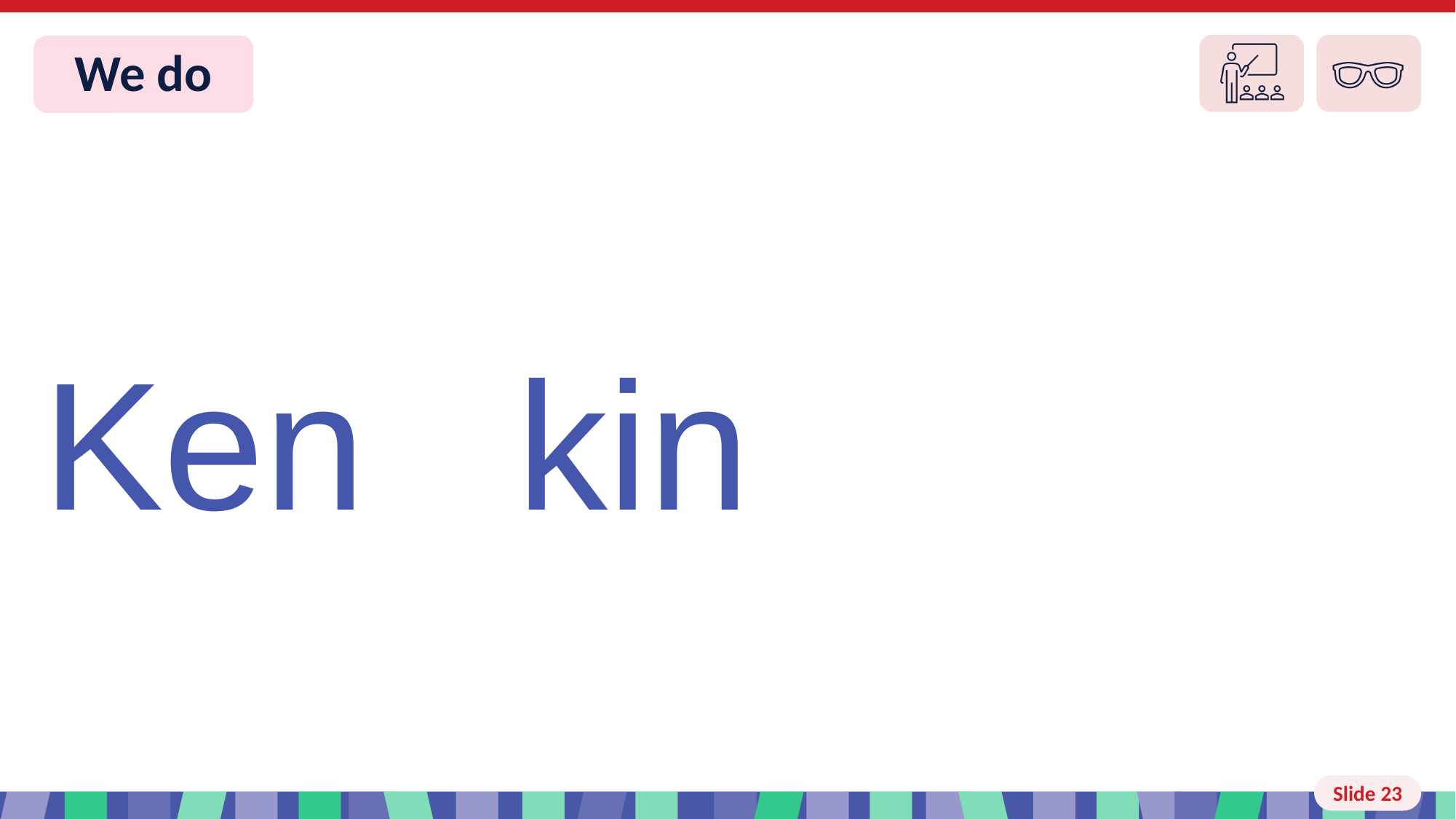

# Slide 24 We do
Ken   kin